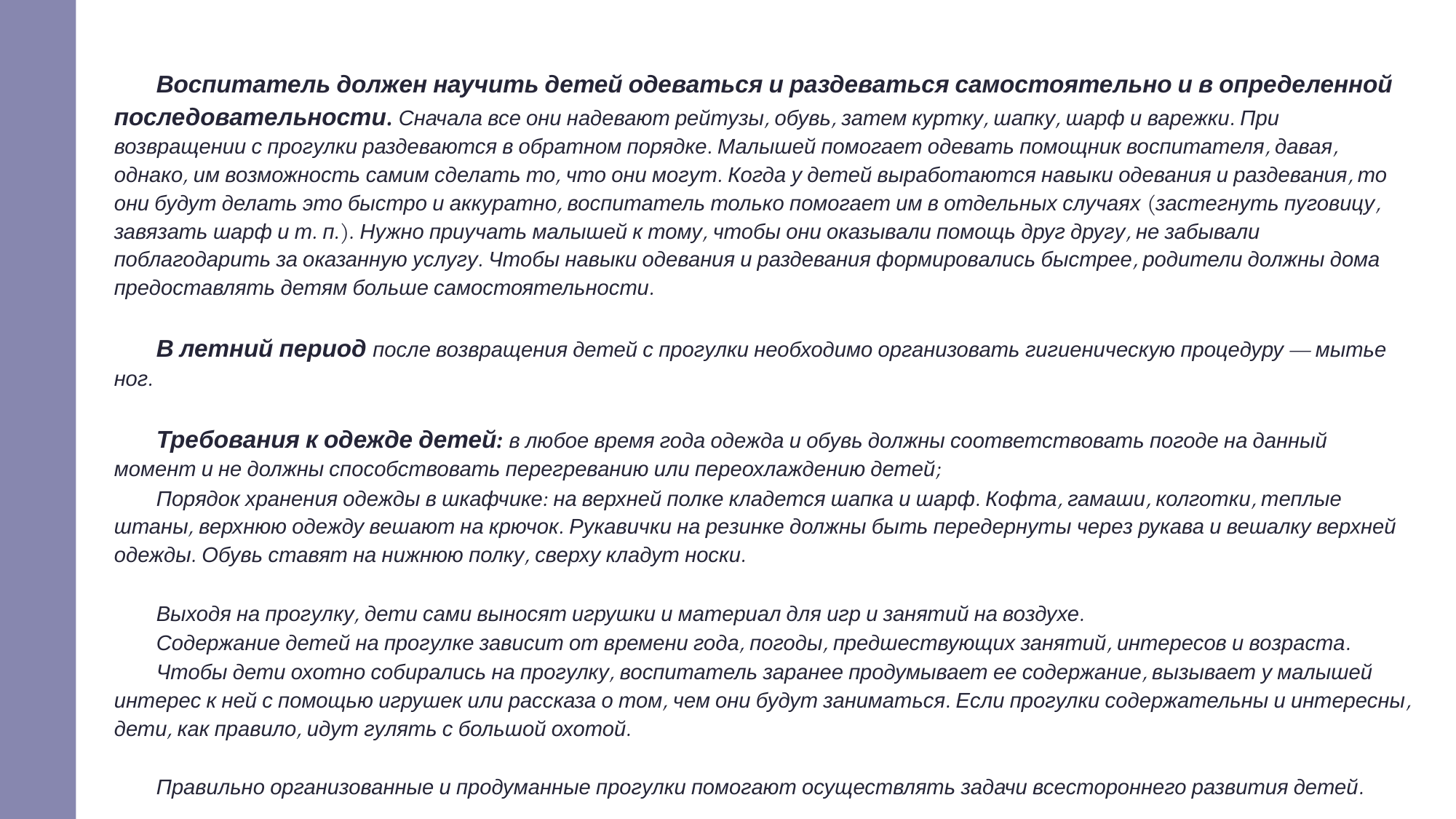

Воспитатель должен научить детей одеваться и раздеваться самостоятельно и в определенной последовательности. Сначала все они надевают рейтузы, обувь, затем куртку, шапку, шарф и варежки. При возвращении с прогулки раздеваются в обратном порядке. Малышей помогает одевать помощник воспитателя, давая, однако, им возможность самим сделать то, что они могут. Когда у детей выработаются навыки одевания и раздевания, то они будут делать это быстро и аккуратно, воспитатель только помогает им в отдельных случаях (застегнуть пуговицу, завязать шарф и т. п.). Нужно приучать малышей к тому, чтобы они оказывали помощь друг другу, не забывали поблагодарить за оказанную услугу. Чтобы навыки одевания и раздевания формировались быстрее, родители должны дома предоставлять детям больше самостоятельности.

В летний период после возвращения детей с прогулки необходимо организовать гигиеническую процедуру — мытье ног.

Требования к одежде детей: в любое время года одежда и обувь должны соответствовать погоде на данный момент и не должны способствовать перегреванию или переохлаждению детей;
Порядок хранения одежды в шкафчике: на верхней полке кладется шапка и шарф. Кофта, гамаши, колготки, теплые штаны, верхнюю одежду вешают на крючок. Рукавички на резинке должны быть передернуты через рукава и вешалку верхней одежды. Обувь ставят на нижнюю полку, сверху кладут носки.

Выходя на прогулку, дети сами выносят игрушки и материал для игр и занятий на воздухе.
Содержание детей на прогулке зависит от времени года, погоды, предшествующих занятий, интересов и возраста.
Чтобы дети охотно собирались на прогулку, воспитатель заранее продумывает ее содержание, вызывает у малышей интерес к ней с помощью игрушек или рассказа о том, чем они будут заниматься. Если прогулки содержательны и интересны, дети, как правило, идут гулять с большой охотой.

Правильно организованные и продуманные прогулки помогают осуществлять задачи всестороннего развития детей.